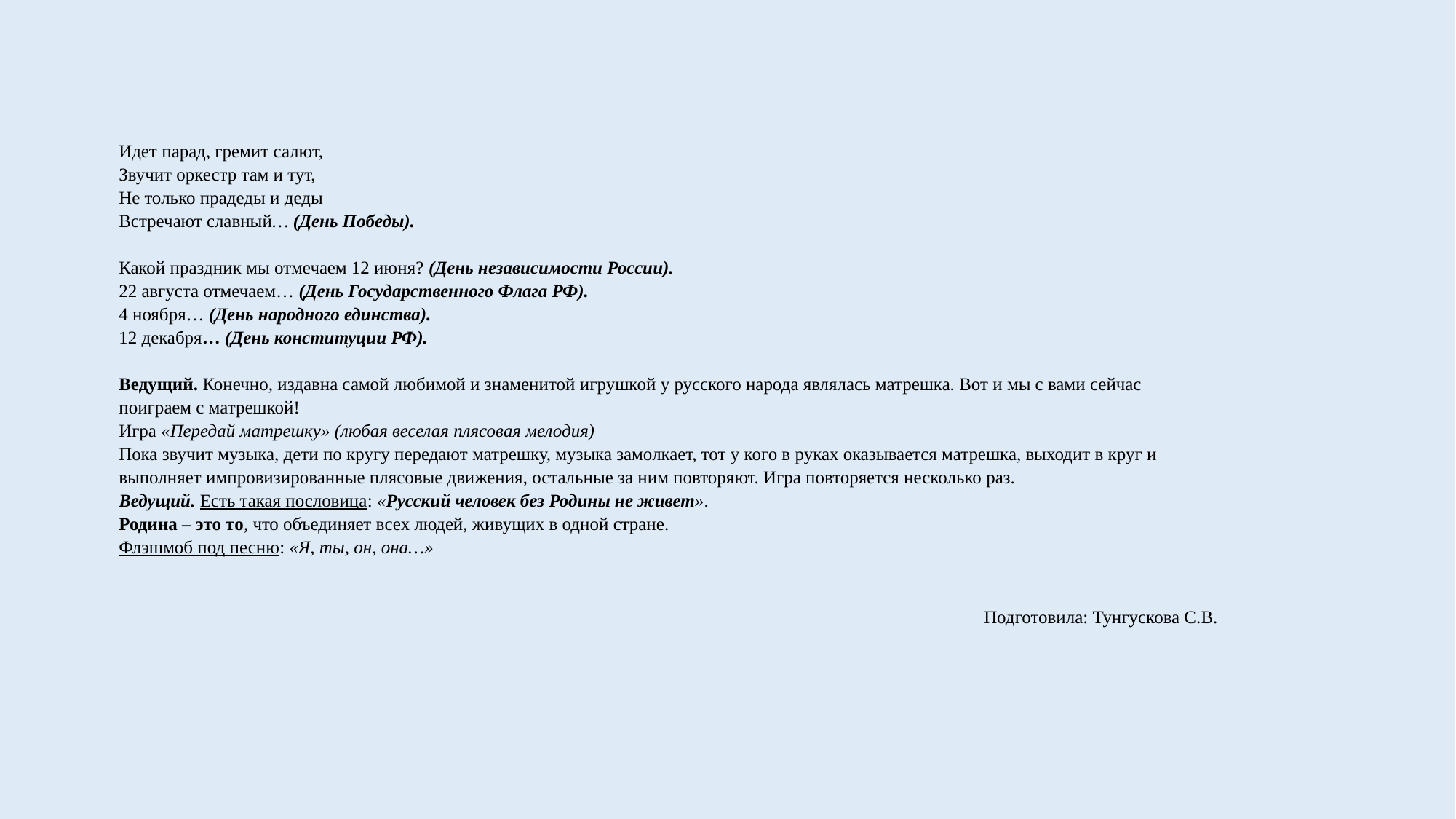

Идет парад, гремит салют,
Звучит оркестр там и тут,
Не только прадеды и деды
Встречают славный… (День Победы).

Какой праздник мы отмечаем 12 июня? (День независимости России).
22 августа отмечаем… (День Государственного Флага РФ).
4 ноября… (День народного единства).
12 декабря… (День конституции РФ).

Ведущий. Конечно, издавна самой любимой и знаменитой игрушкой у русского народа являлась матрешка. Вот и мы с вами сейчас поиграем с матрешкой!
Игра «Передай матрешку» (любая веселая плясовая мелодия)
Пока звучит музыка, дети по кругу передают матрешку, музыка замолкает, тот у кого в руках оказывается матрешка, выходит в круг и выполняет импровизированные плясовые движения, остальные за ним повторяют. Игра повторяется несколько раз.
Ведущий. Есть такая пословица: «Русский человек без Родины не живет».
Родина – это то, что объединяет всех людей, живущих в одной стране.
Флэшмоб под песню: «Я, ты, он, она…»

Подготовила: Тунгускова С.В.